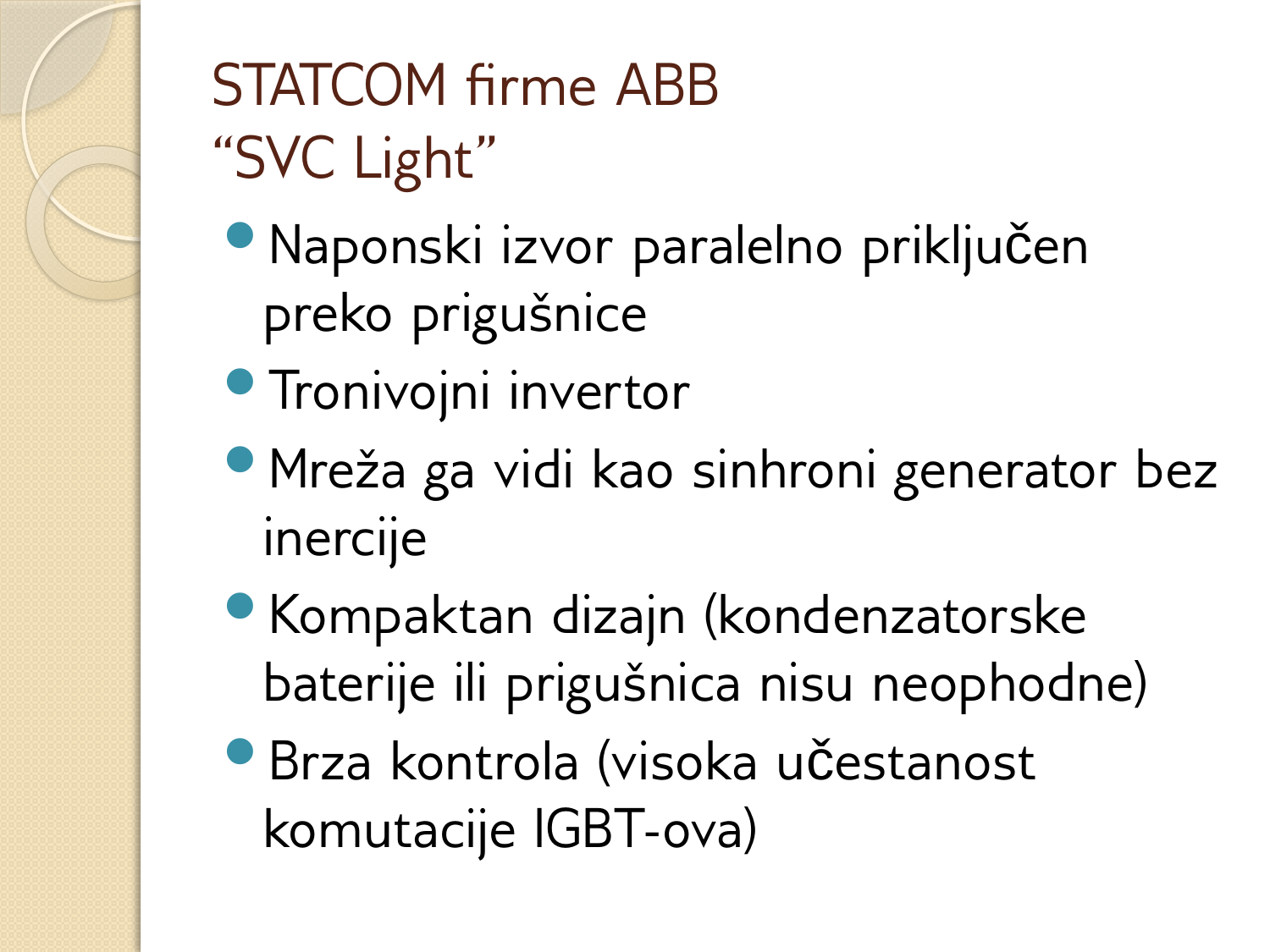

# STATCOM firme ABB “SVC Light”
Naponski izvor paralelno priključen preko prigušnice
Tronivojni invertor
Mreža ga vidi kao sinhroni generator bez inercije
Kompaktan dizajn (kondenzatorske baterije ili prigušnica nisu neophodne)
Brza kontrola (visoka učestanost komutacije IGBT-ova)